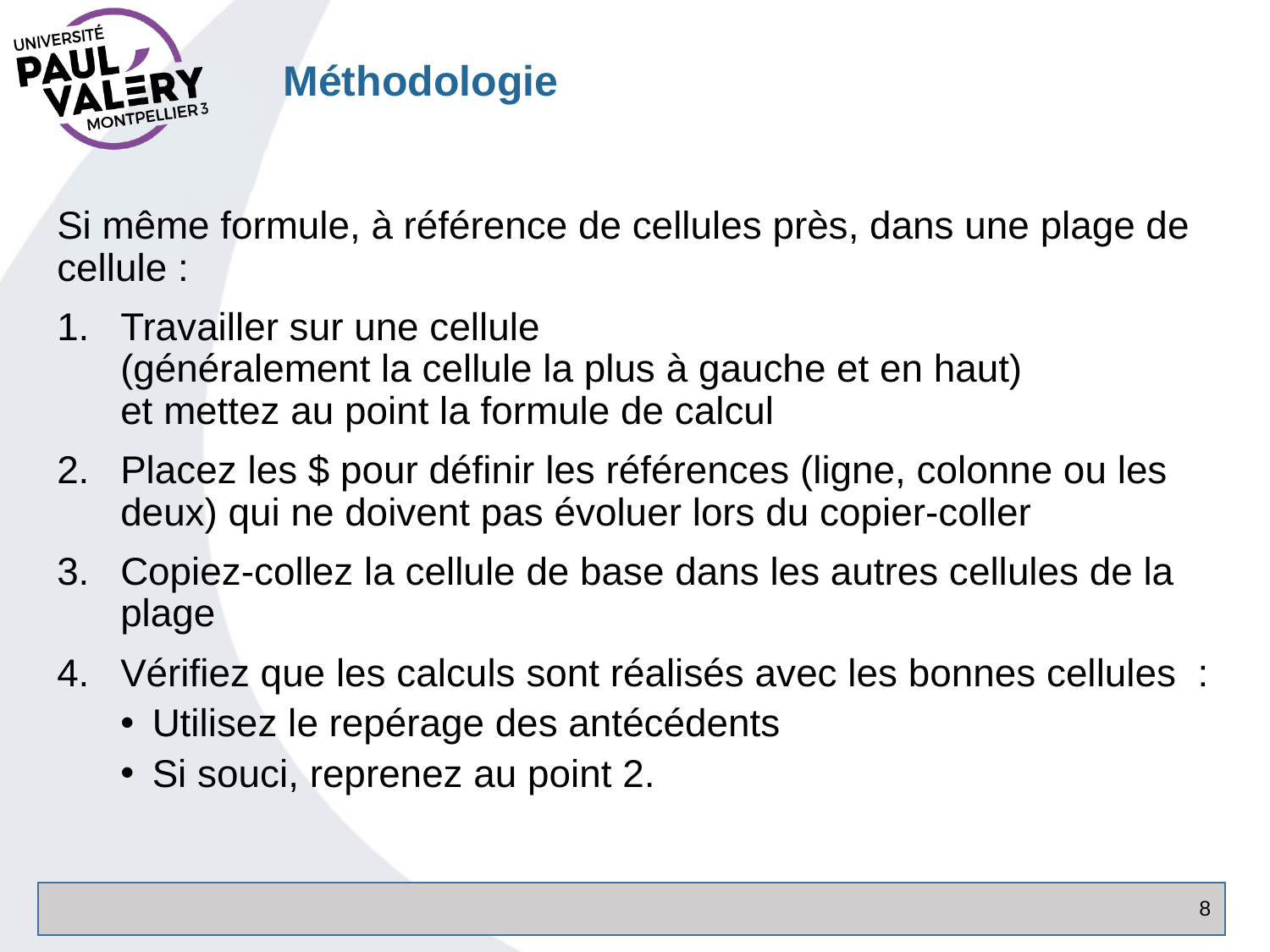

# Méthodologie
Si même formule, à référence de cellules près, dans une plage de cellule :
Travailler sur une cellule
(généralement la cellule la plus à gauche et en haut)
et mettez au point la formule de calcul
Placez les $ pour définir les références (ligne, colonne ou les deux) qui ne doivent pas évoluer lors du copier-coller
Copiez-collez la cellule de base dans les autres cellules de la plage
Vérifiez que les calculs sont réalisés avec les bonnes cellules  :
Utilisez le repérage des antécédents
Si souci, reprenez au point 2.

8